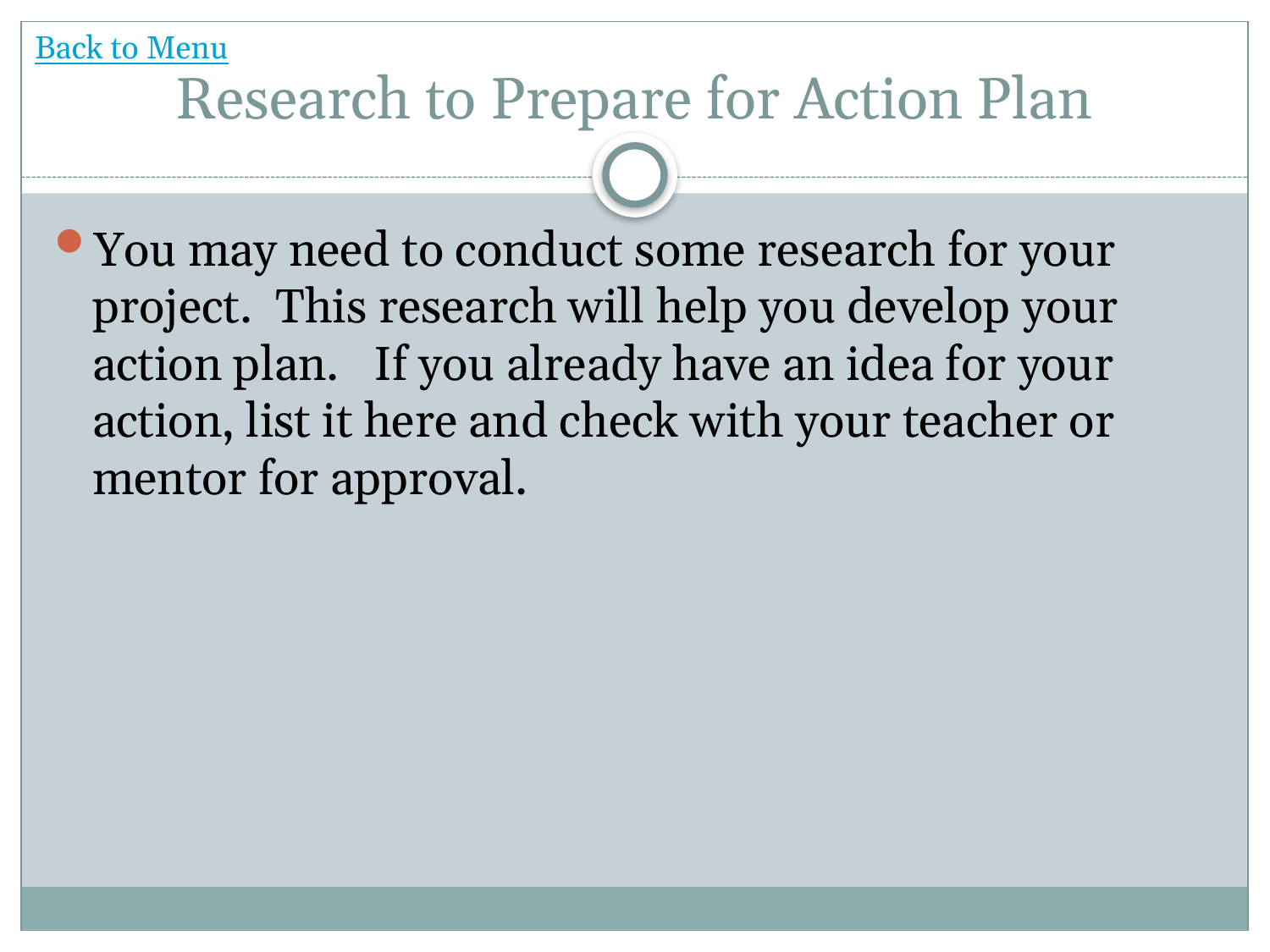

Back to Menu
# Research to Prepare for Action Plan
You may need to conduct some research for your project.  This research will help you develop your action plan.   If you already have an idea for your action, list it here and check with your teacher or mentor for approval.